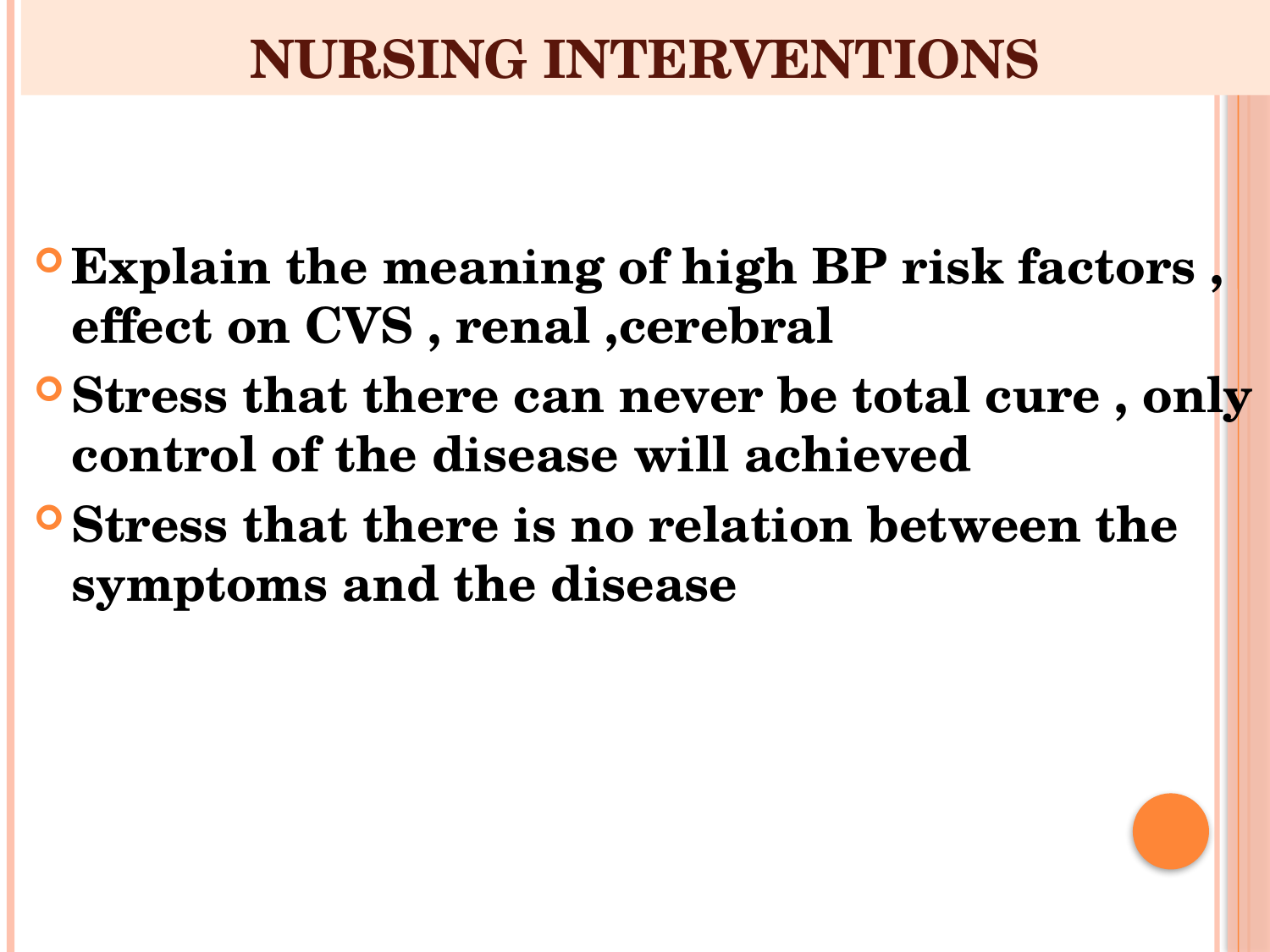

# Nursing Interventions

Explain the meaning of high BP risk factors , effect on CVS , renal ,cerebral
Stress that there can never be total cure , only control of the disease will achieved
Stress that there is no relation between the symptoms and the disease